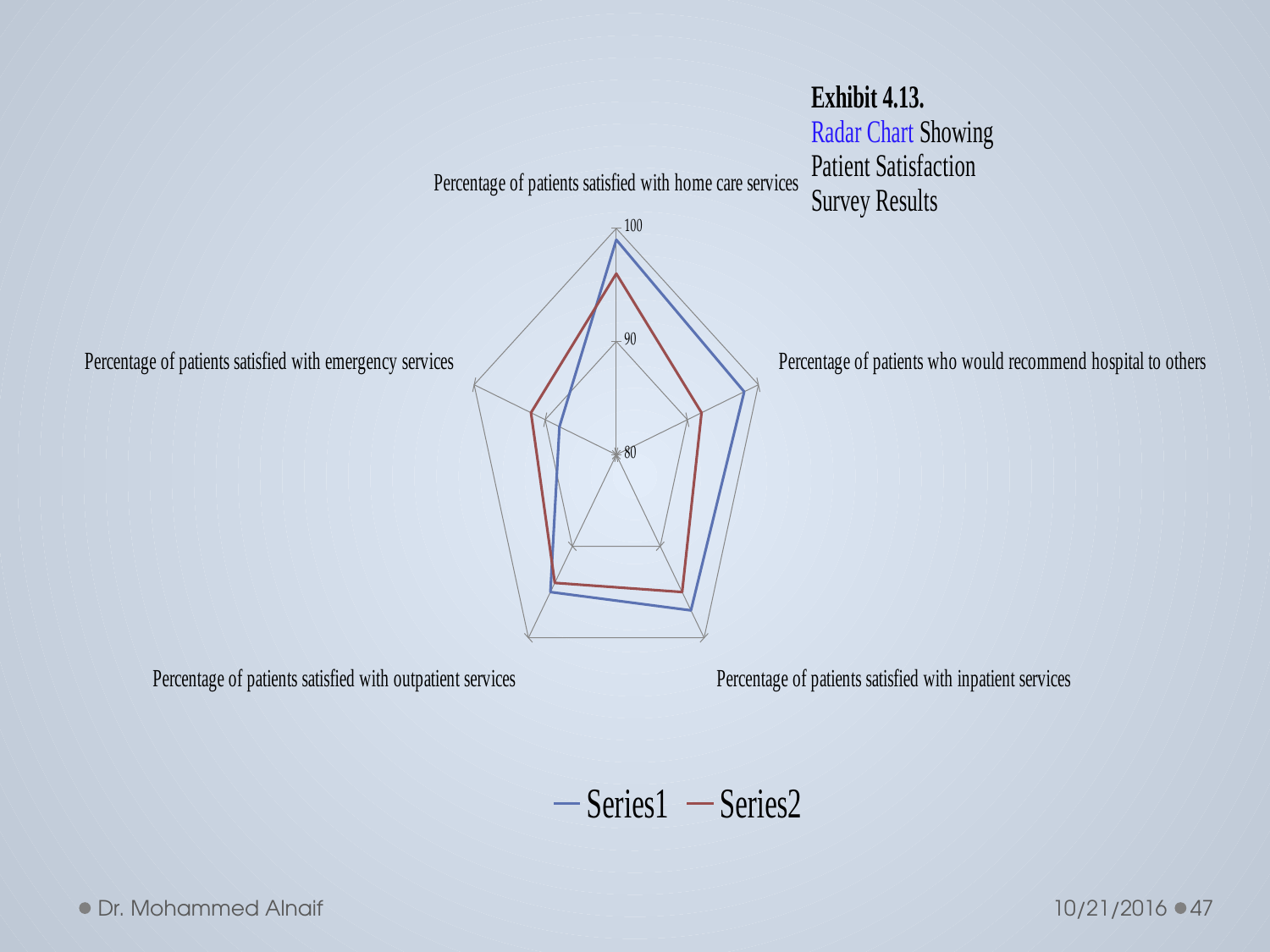

### Chart

| Category |  |  |
|---|---|---|
| Percentage of patients satisfied with home care services | 99.0 | 96.0 |
| Percentage of patients who would recommend hospital to others | 98.0 | 92.0 |
| Percentage of patients satisfied with inpatient services | 97.0 | 95.0 |
| Percentage of patients satisfied with outpatient services | 95.0 | 94.0 |
| Percentage of patients satisfied with emergency services | 88.0 | 92.0 |
Dr. Mohammed Alnaif
10/21/2016
47